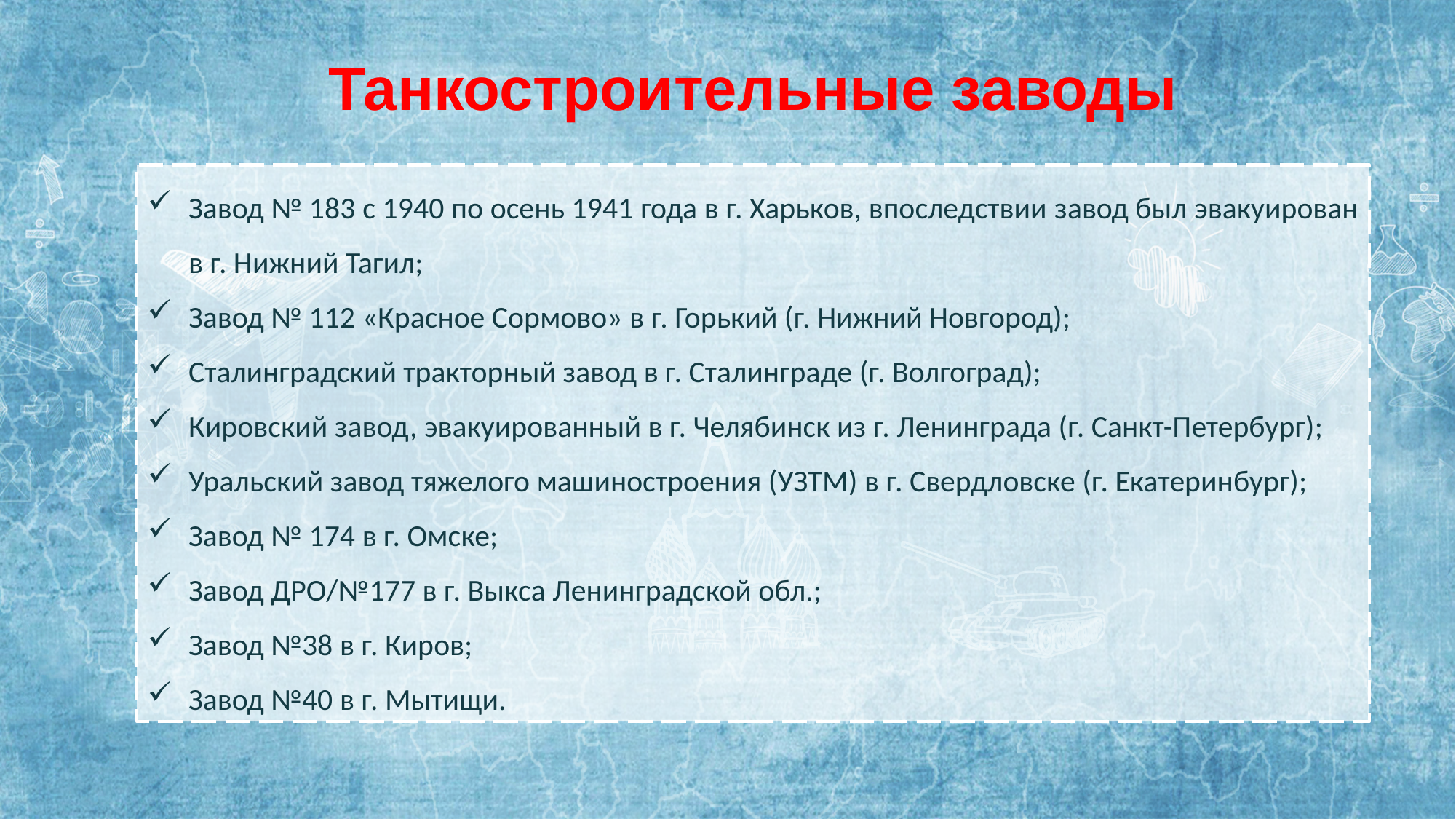

Танкостроительные заводы
Завод № 183 с 1940 по осень 1941 года в г. Харьков, впоследствии завод был эвакуирован в г. Нижний Тагил;
Завод № 112 «Красное Сормово» в г. Горький (г. Нижний Новгород);
Сталинградский тракторный завод в г. Сталинграде (г. Волгоград);
Кировский завод, эвакуированный в г. Челябинск из г. Ленинграда (г. Санкт-Петербург);
Уральский завод тяжелого машиностроения (УЗТМ) в г. Свердловске (г. Екатеринбург);
Завод № 174 в г. Омске;
Завод ДРО/№177 в г. Выкса Ленинградской обл.;
Завод №38 в г. Киров;
Завод №40 в г. Мытищи.